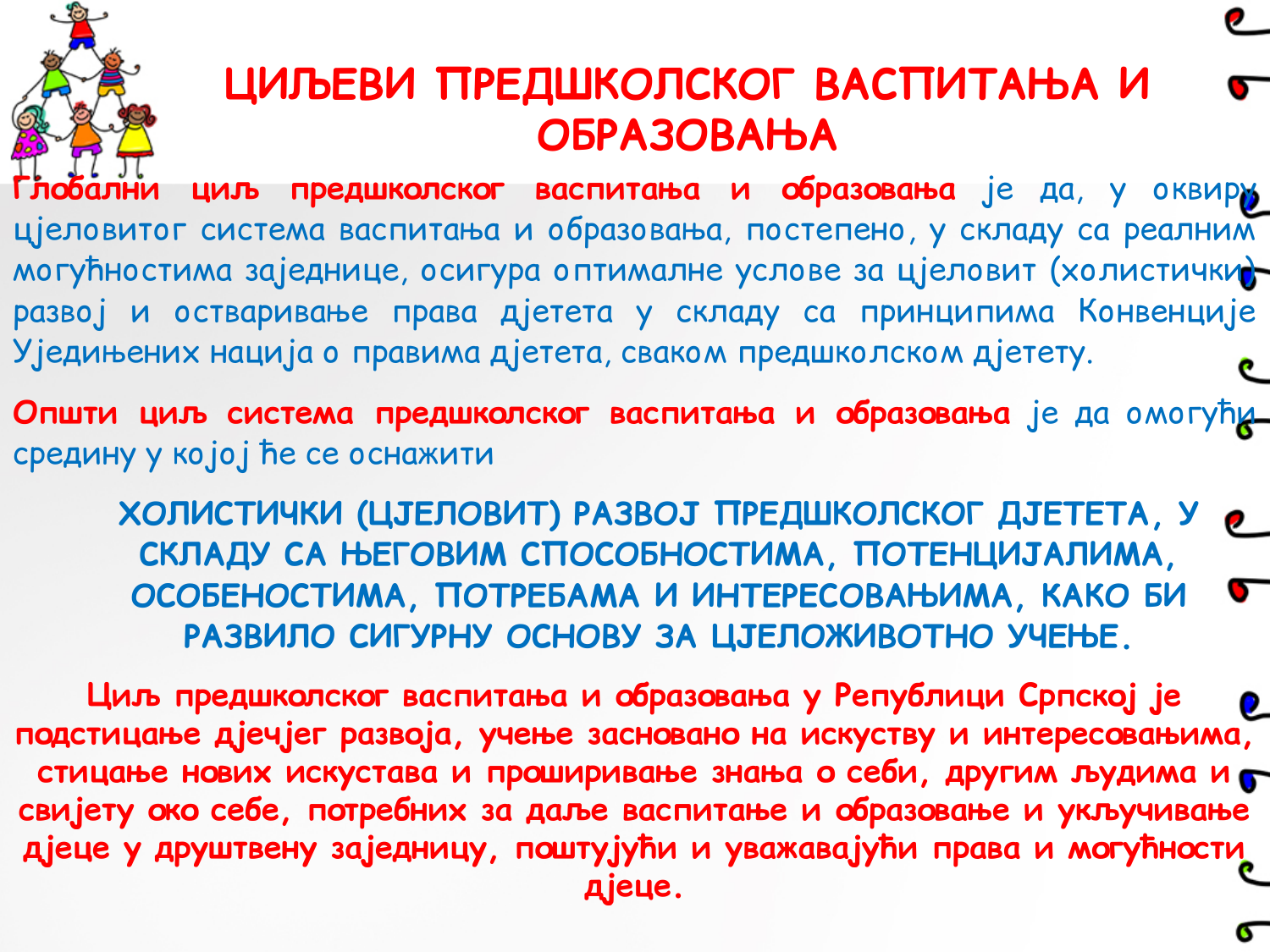

# ЦИЉЕВИ ПРЕДШКОЛСКОГ ВАСПИТАЊА И ОБРАЗОВАЊА
Глобални циљ предшколског васпитања и образовања је да, у оквиру цјеловитог система васпитања и образовања, постепено, у складу са реалним могућностима заједнице, осигура оптималне услове за цјеловит (холистички) развој и остваривање права дјетета у складу са принципима Конвенције Уједињених нација о правима дјетета, сваком предшколском дјетету.
Општи циљ система предшколског васпитања и образовања је да омогући средину у којој ће се оснажити
ХОЛИСТИЧКИ (ЦЈЕЛОВИТ) РАЗВОЈ ПРЕДШКОЛСКОГ ДЈЕТЕТА, У СКЛАДУ СА ЊЕГОВИМ СПОСОБНОСТИМА, ПОТЕНЦИЈАЛИМА, ОСОБЕНОСТИМА, ПОТРЕБАМА И ИНТЕРЕСОВАЊИМА, КАКО БИ РАЗВИЛО СИГУРНУ ОСНОВУ ЗА ЦЈЕЛОЖИВОТНО УЧЕЊЕ.
Циљ предшколског васпитања и образовања у Републици Српској је подстицање дјечјег развоја, учење засновано на искуству и интересовањима, стицање нових искустава и проширивање знања о себи, другим људима и свијету око себе, потребних за даље васпитање и образовање и укључивање дјеце у друштвену заједницу, поштујући и уважавајући права и могућности дјеце.